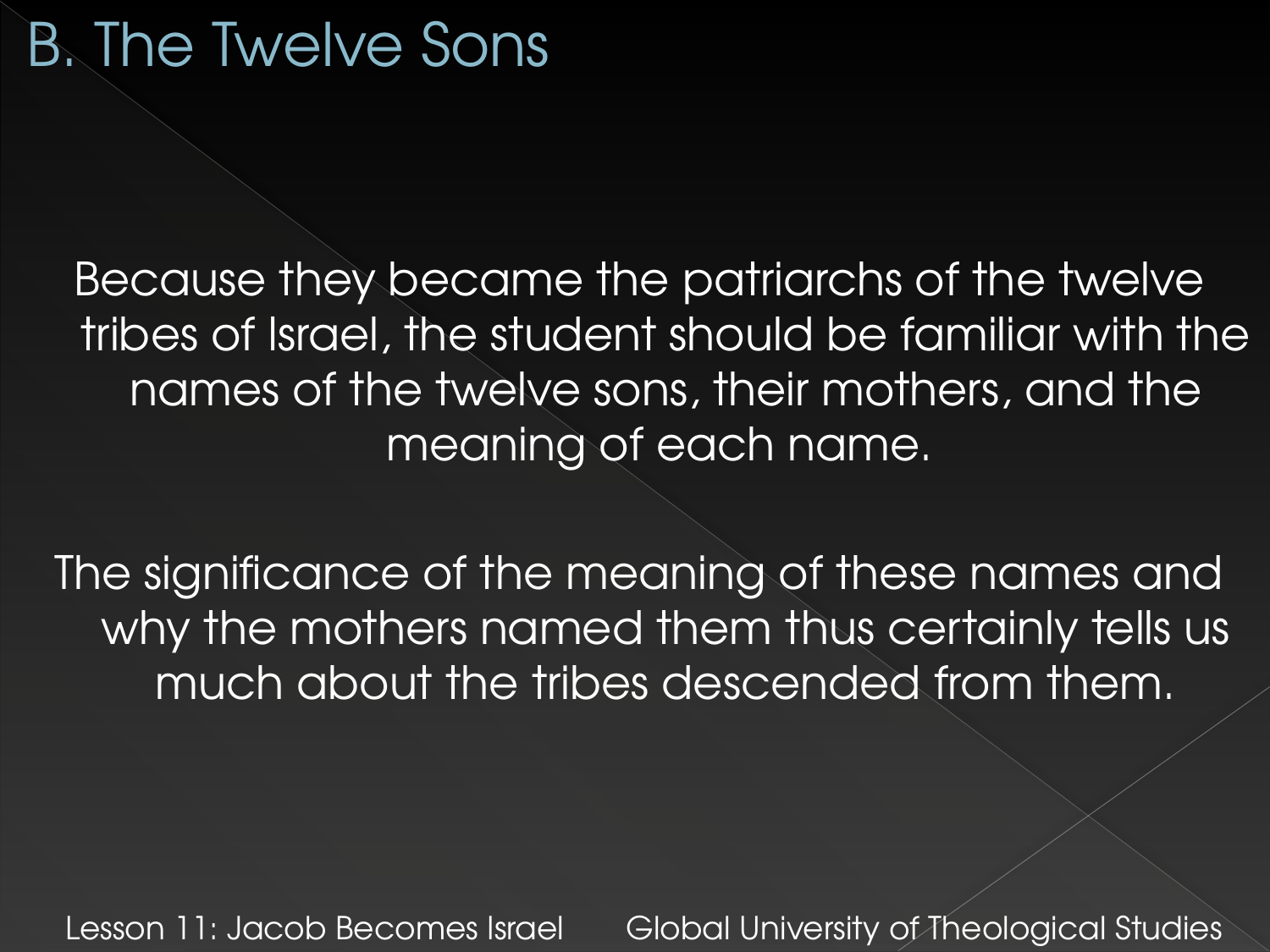

# B. The Twelve Sons
Because they became the patriarchs of the twelve tribes of Israel, the student should be familiar with the names of the twelve sons, their mothers, and the meaning of each name.

The significance of the meaning of these names and why the mothers named them thus certainly tells us much about the tribes descended from them.
Lesson 11: Jacob Becomes Israel       Global University of Theological Studies